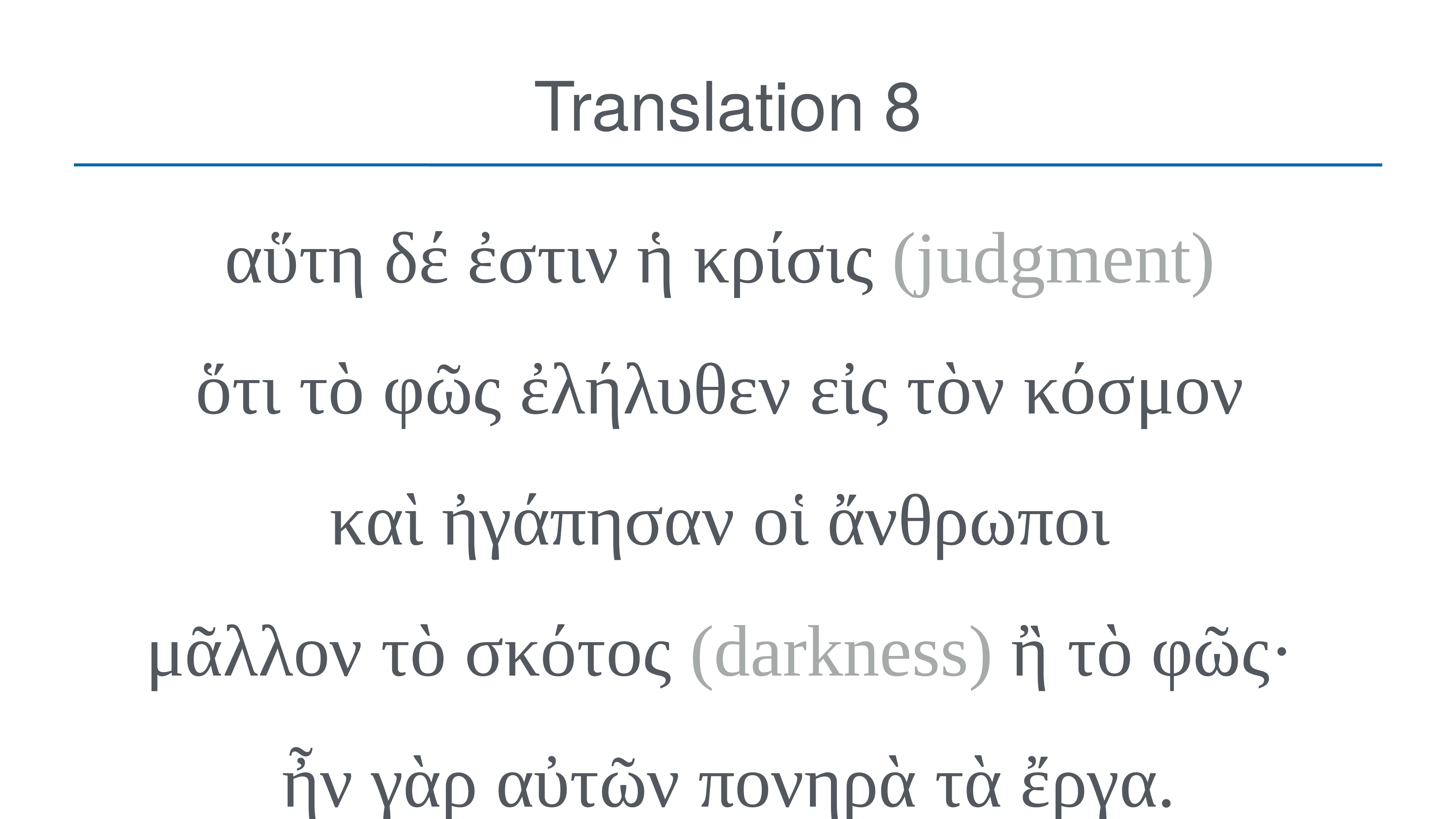

# Translation 8
αὕτη δέ ἐστιν ἡ κρίσις (judgment)
ὅτι τὸ φῶς ἐλήλυθεν εἰς τὸν κόσμον
καὶ ἠγάπησαν οἱ ἄνθρωποι
μᾶλλον τὸ σκότος (darkness) ἢ τὸ φῶς·
ἦν γὰρ αὐτῶν πονηρὰ τὰ ἔργα.